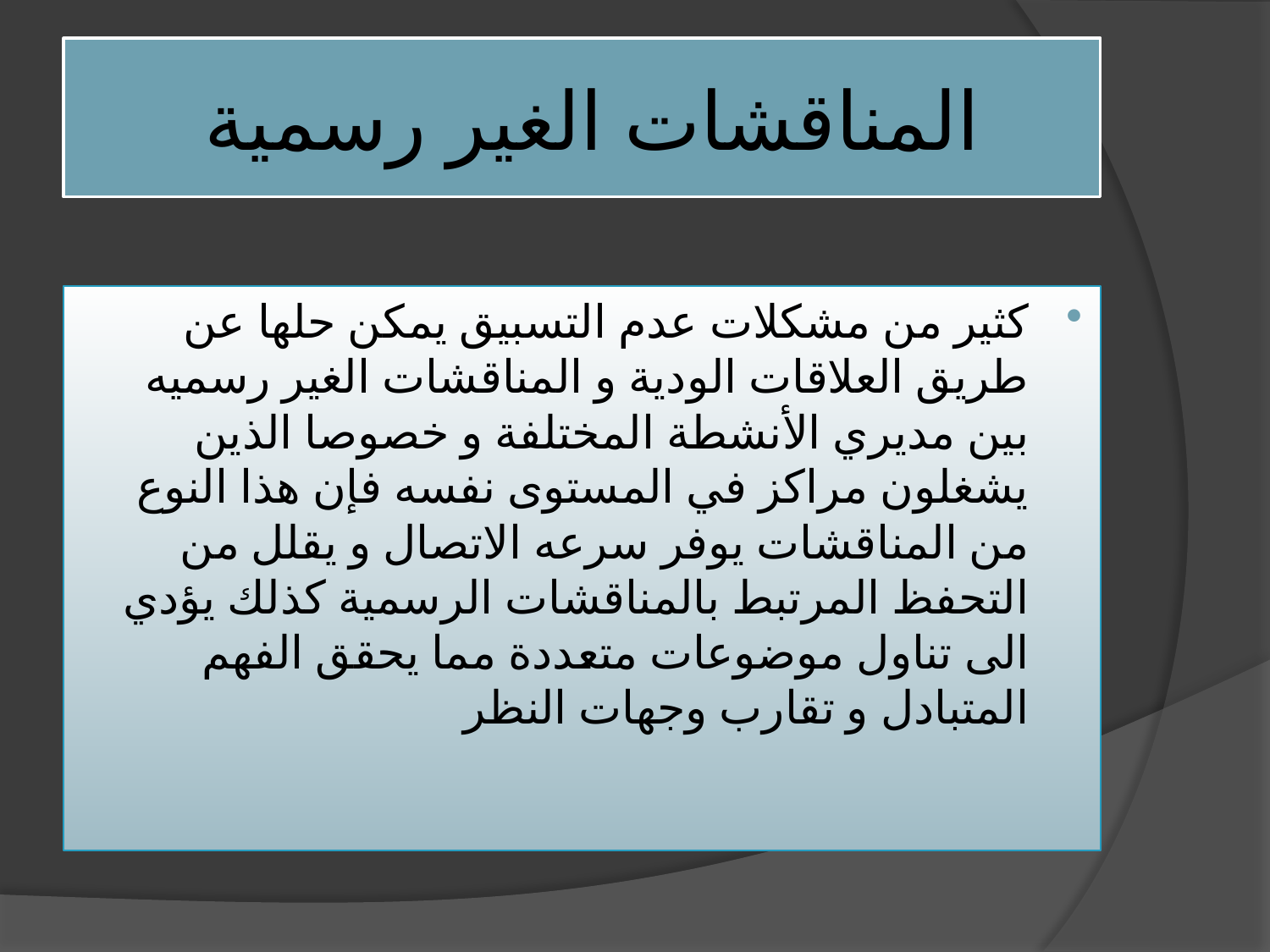

# المناقشات الغير رسمية
كثير من مشكلات عدم التسبيق يمكن حلها عن طريق العلاقات الودية و المناقشات الغير رسميه بين مديري الأنشطة المختلفة و خصوصا الذين يشغلون مراكز في المستوى نفسه فإن هذا النوع من المناقشات يوفر سرعه الاتصال و يقلل من  التحفظ المرتبط بالمناقشات الرسمية كذلك يؤدي الى تناول موضوعات متعددة مما يحقق الفهم المتبادل و تقارب وجهات النظر